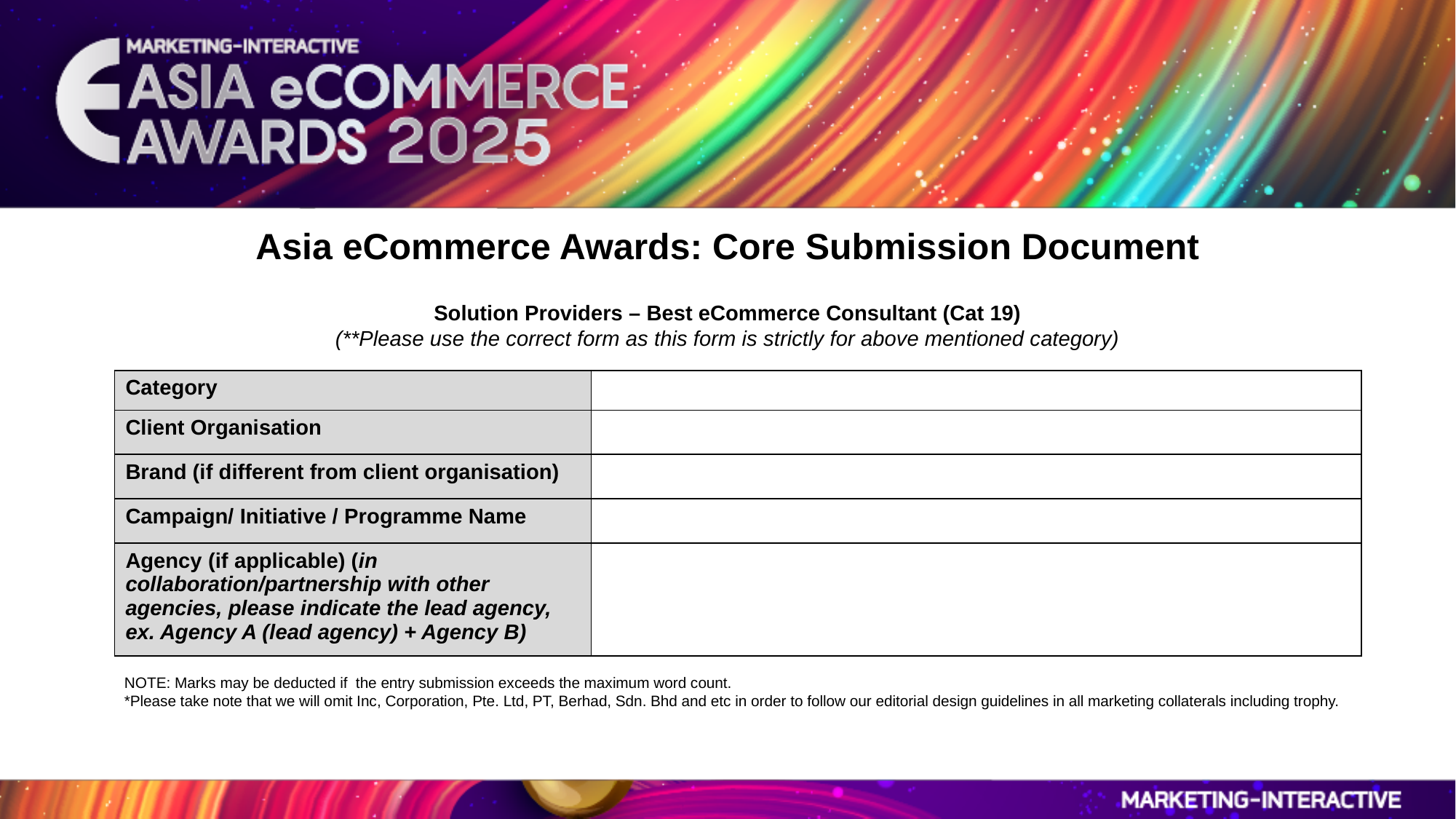

Asia eCommerce Awards: Core Submission Document

Solution Providers – Best eCommerce Consultant (Cat 19)
(**Please use the correct form as this form is strictly for above mentioned category)
| Category |  |
| --- | --- |
| Client Organisation |  |
| Brand (if different from client organisation) |  |
| Campaign/ Initiative / Programme Name |  |
| Agency (if applicable) (in collaboration/partnership with other agencies, please indicate the lead agency, ex. Agency A (lead agency) + Agency B) |  |
NOTE: Marks may be deducted if  the entry submission exceeds the maximum word count.
*Please take note that we will omit Inc, Corporation, Pte. Ltd, PT, Berhad, Sdn. Bhd and etc in order to follow our editorial design guidelines in all marketing collaterals including trophy.